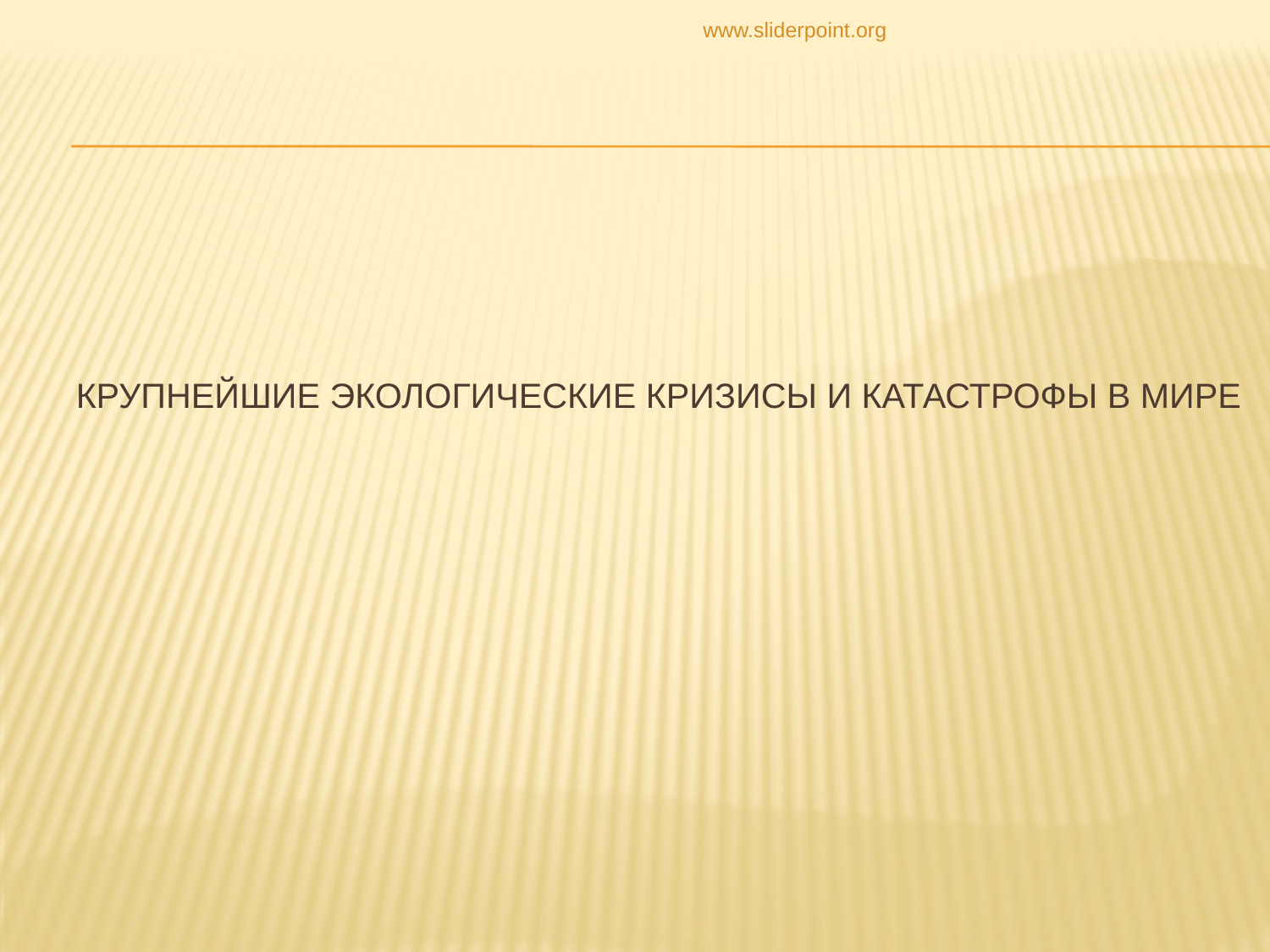

www.sliderpoint.org
# Крупнейшие экологические кризисы и катастрофы в мире